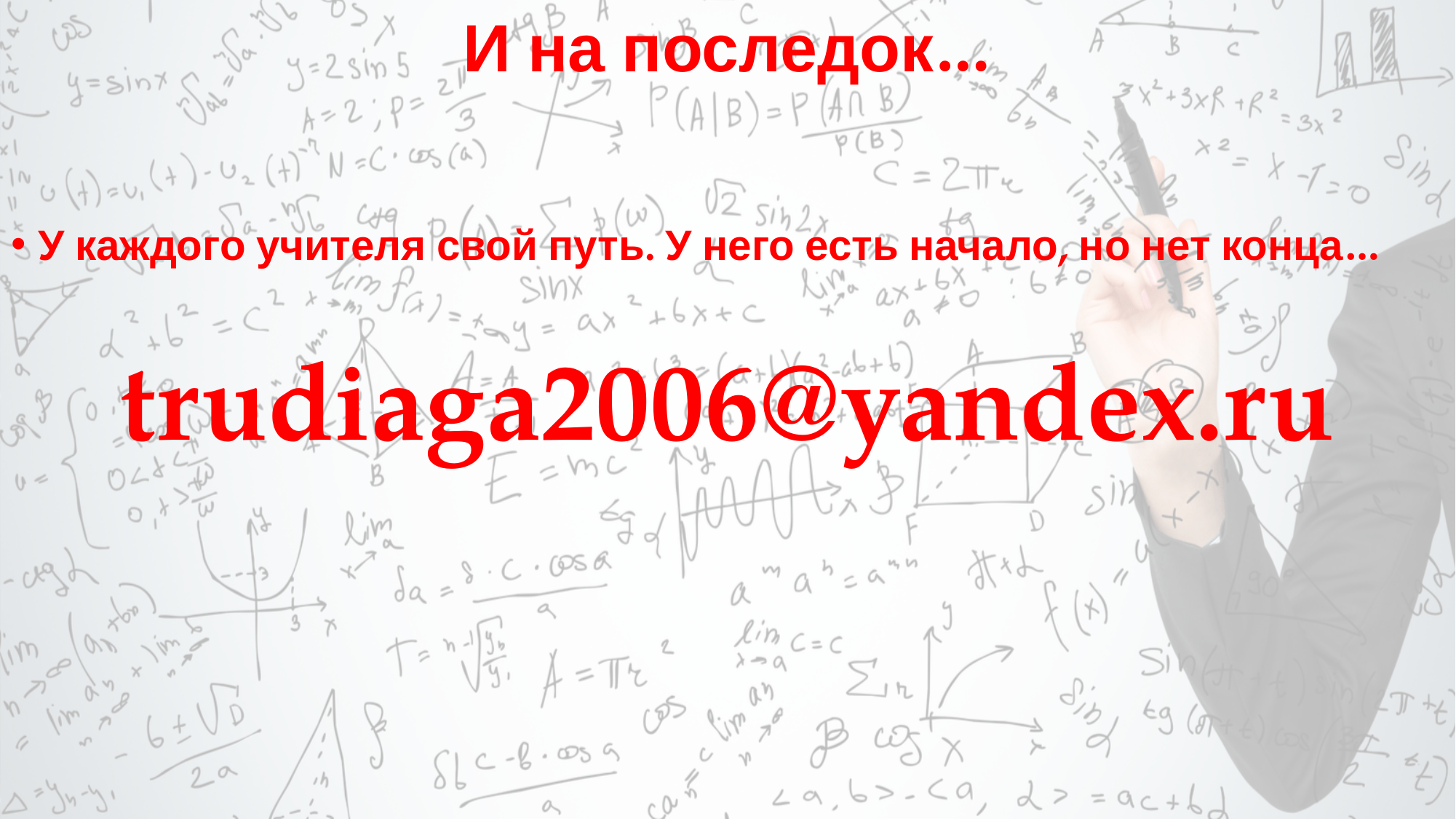

# И на последок…
У каждого учителя свой путь. У него есть начало, но нет конца…

trudiaga2006@yandex.ru